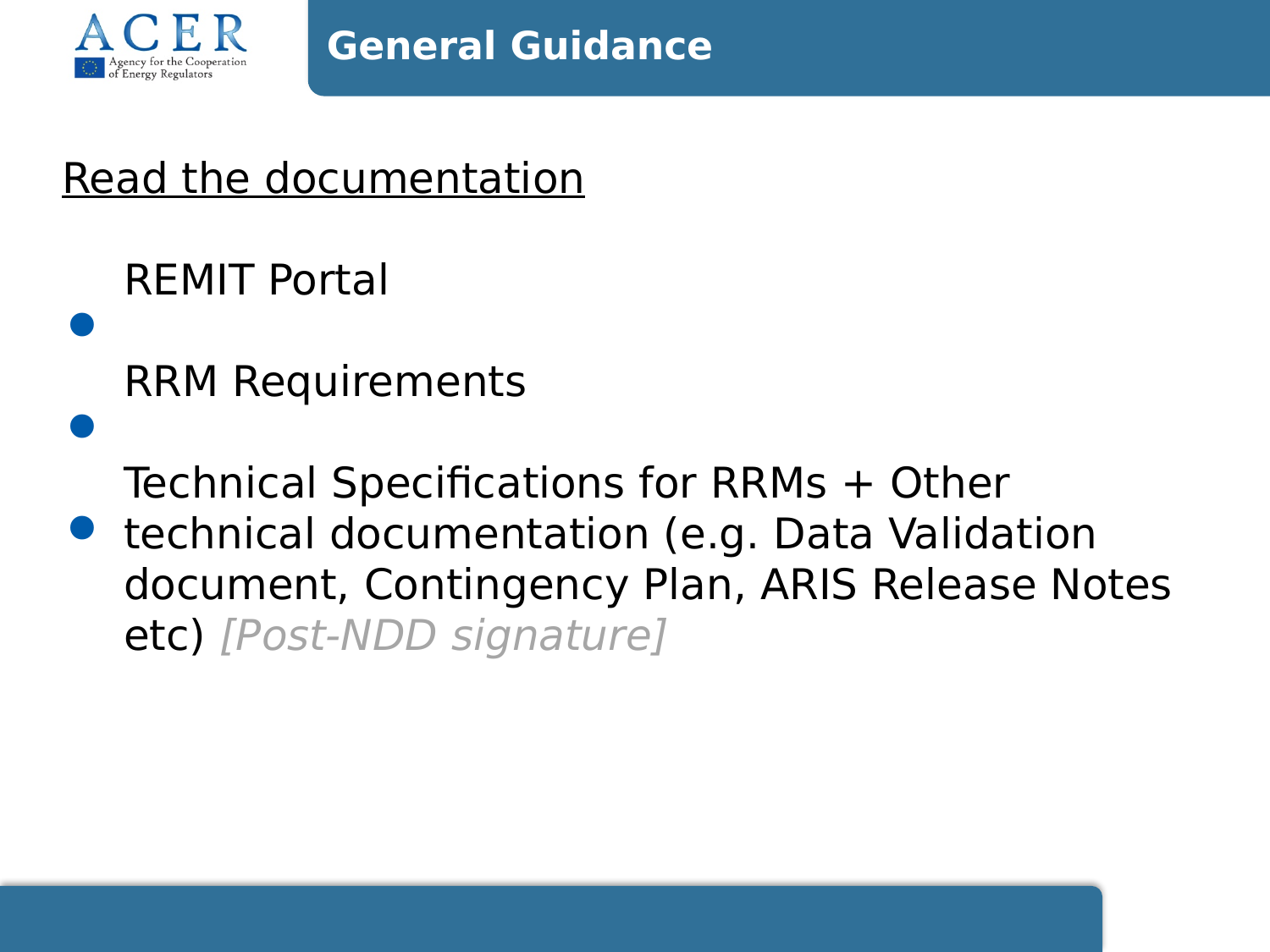

General Guidance

Read the documentation

REMIT Portal

RRM Requirements

Technical Specifications for RRMs + Other technical documentation (e.g. Data Validation document, Contingency Plan, ARIS Release Notes etc) [Post-NDD signature]